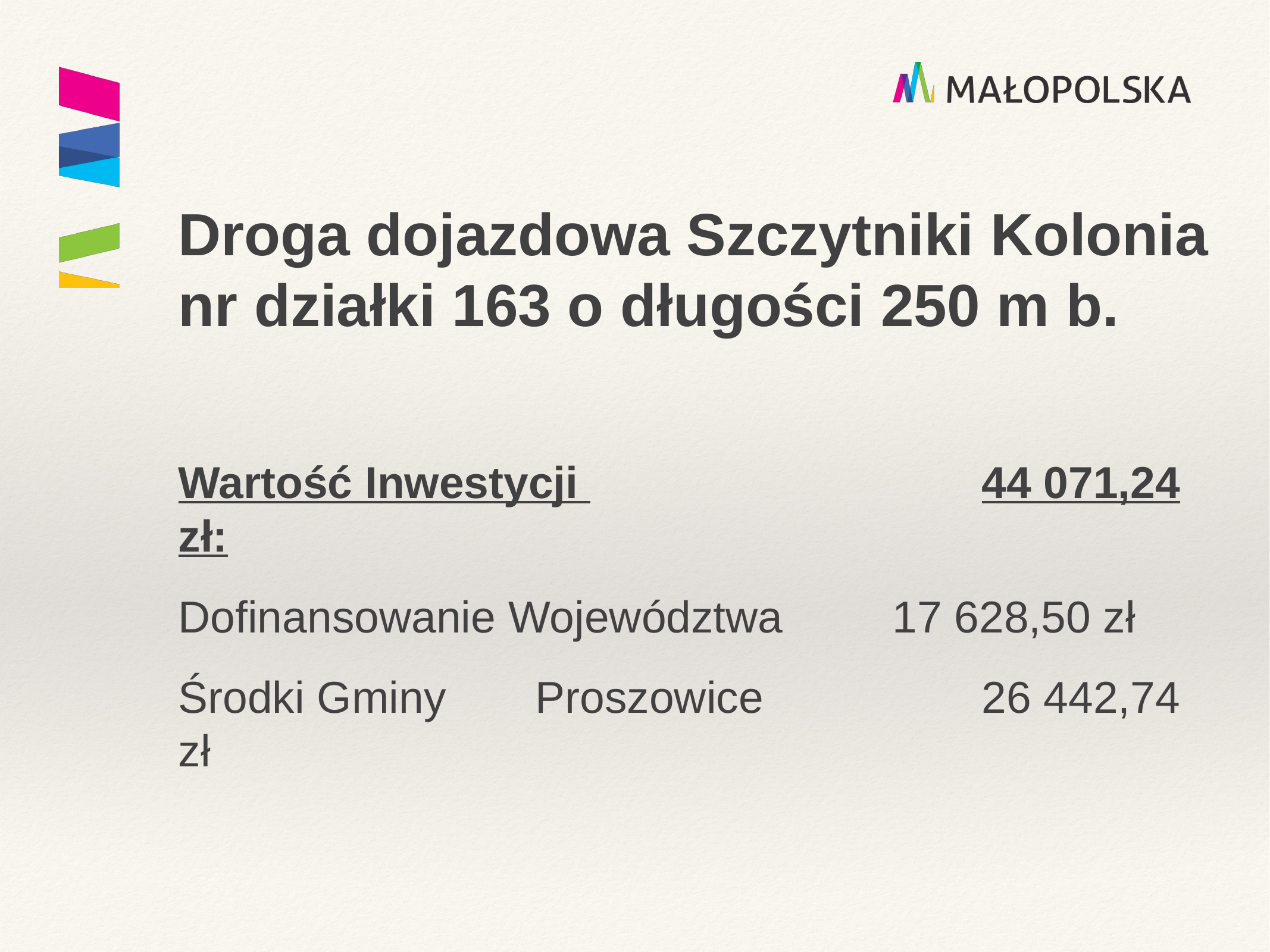

Droga dojazdowa Szczytniki Kolonia
nr działki 163 o długości 250 m b.

Wartość Inwestycji 					44 071,24 zł:
Dofinansowanie Województwa		17 628,50 zł
Środki Gminy	Proszowice			26 442,74 zł